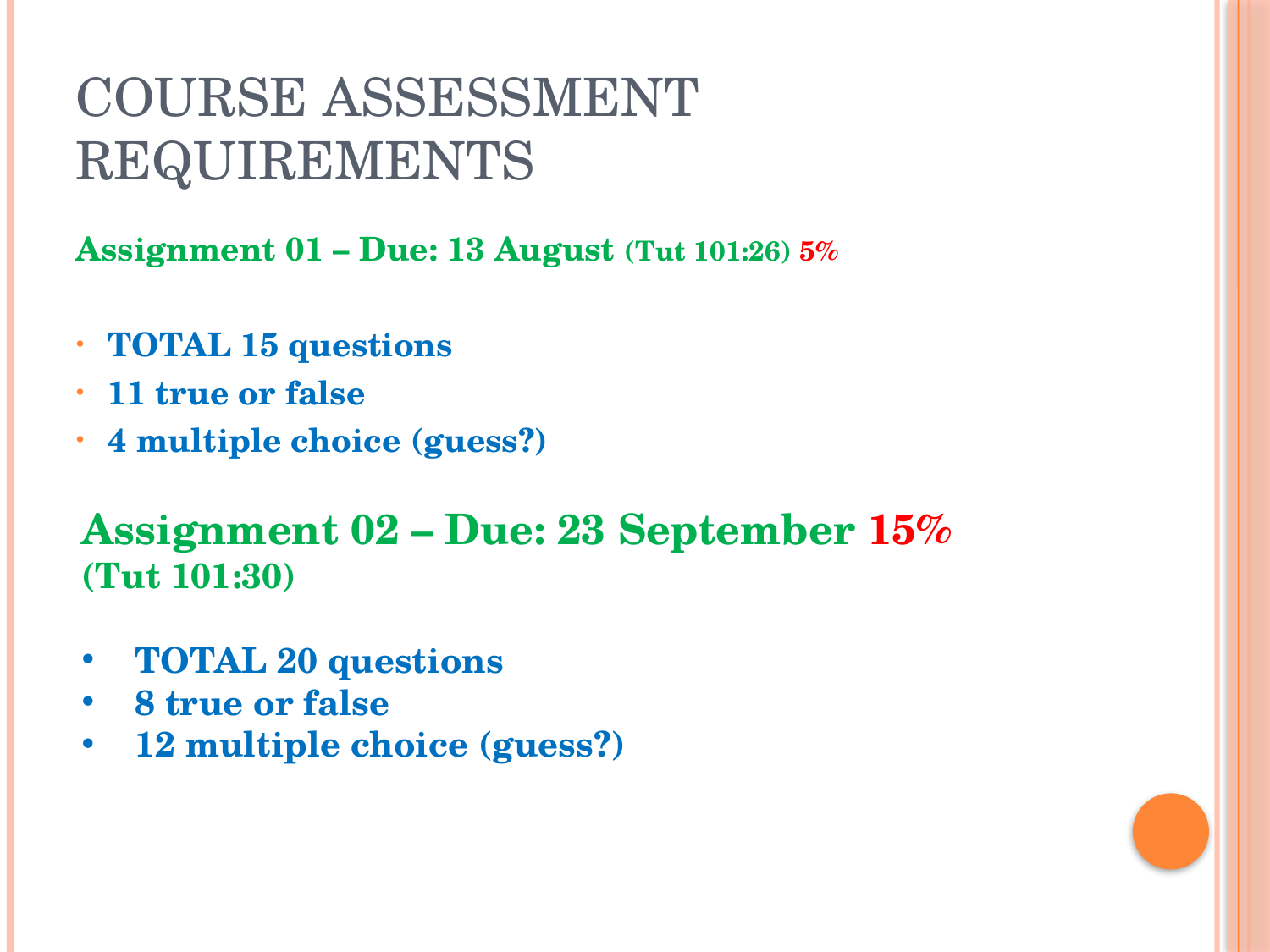

# Course Assessment Requirements
Assignment 01 – Due: 13 August (Tut 101:26) 5%

TOTAL 15 questions
11 true or false
4 multiple choice (guess?)

Assignment 02 – Due: 23 September 15%
(Tut 101:30)

    TOTAL 20 questions
    8 true or false
    12 multiple choice (guess?)